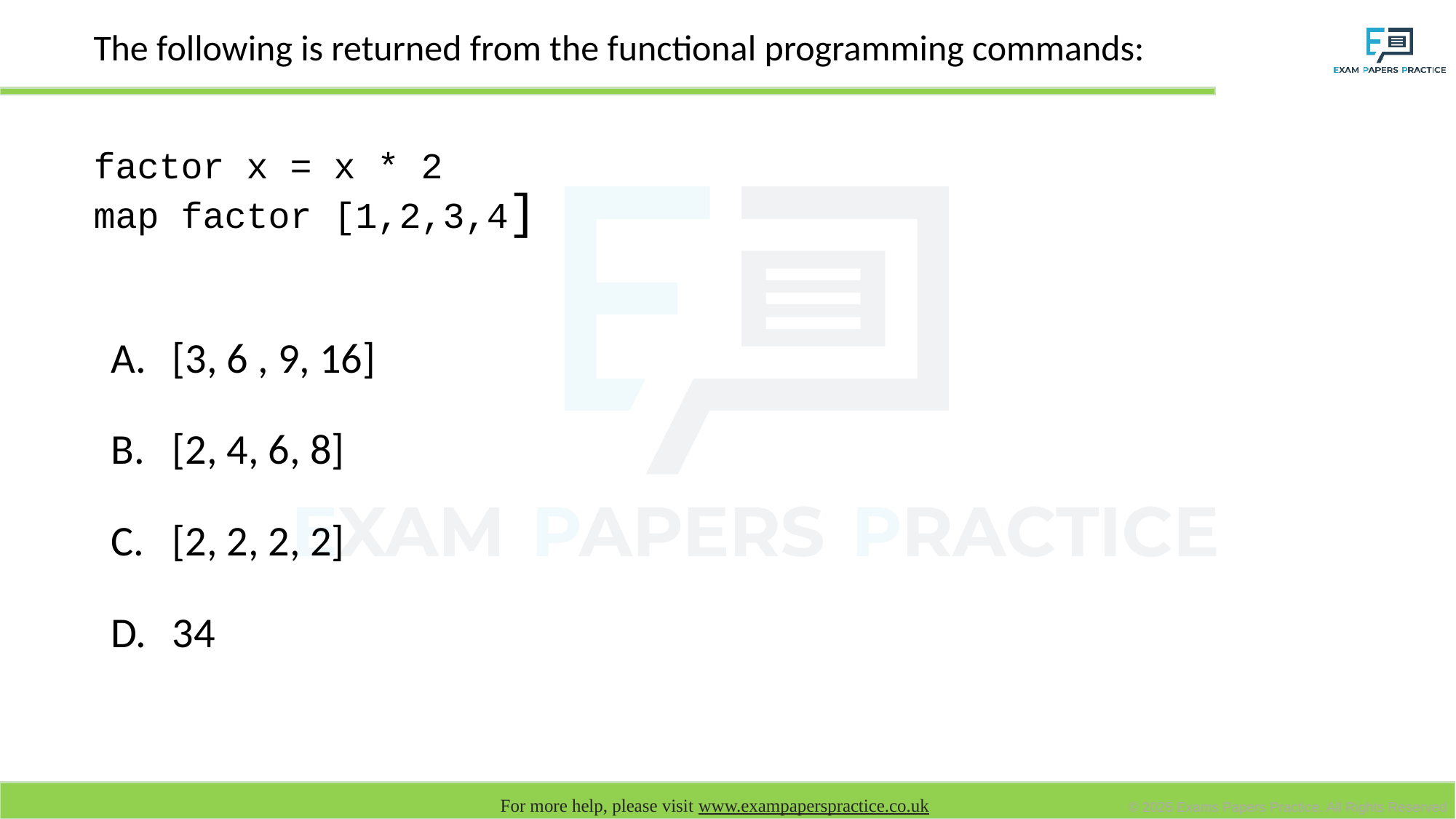

# The following is returned from the functional programming commands: factor x = x * 2 map factor [1,2,3,4]
[3, 6 , 9, 16]
[2, 4, 6, 8]
[2, 2, 2, 2]
34